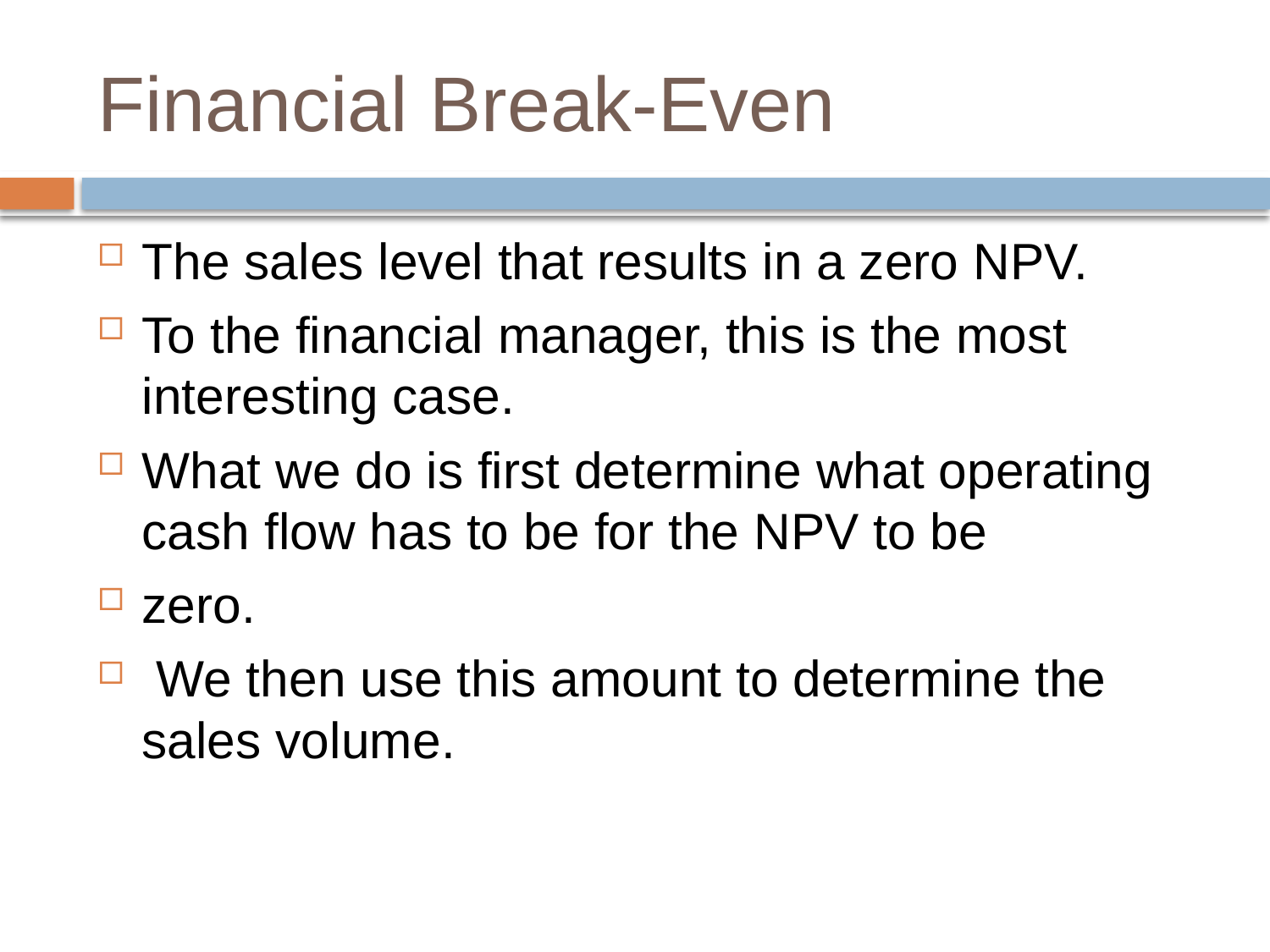

# Financial Break-Even
The sales level that results in a zero NPV.
To the financial manager, this is the most interesting case.
What we do is first determine what operating cash flow has to be for the NPV to be
zero.
 We then use this amount to determine the sales volume.